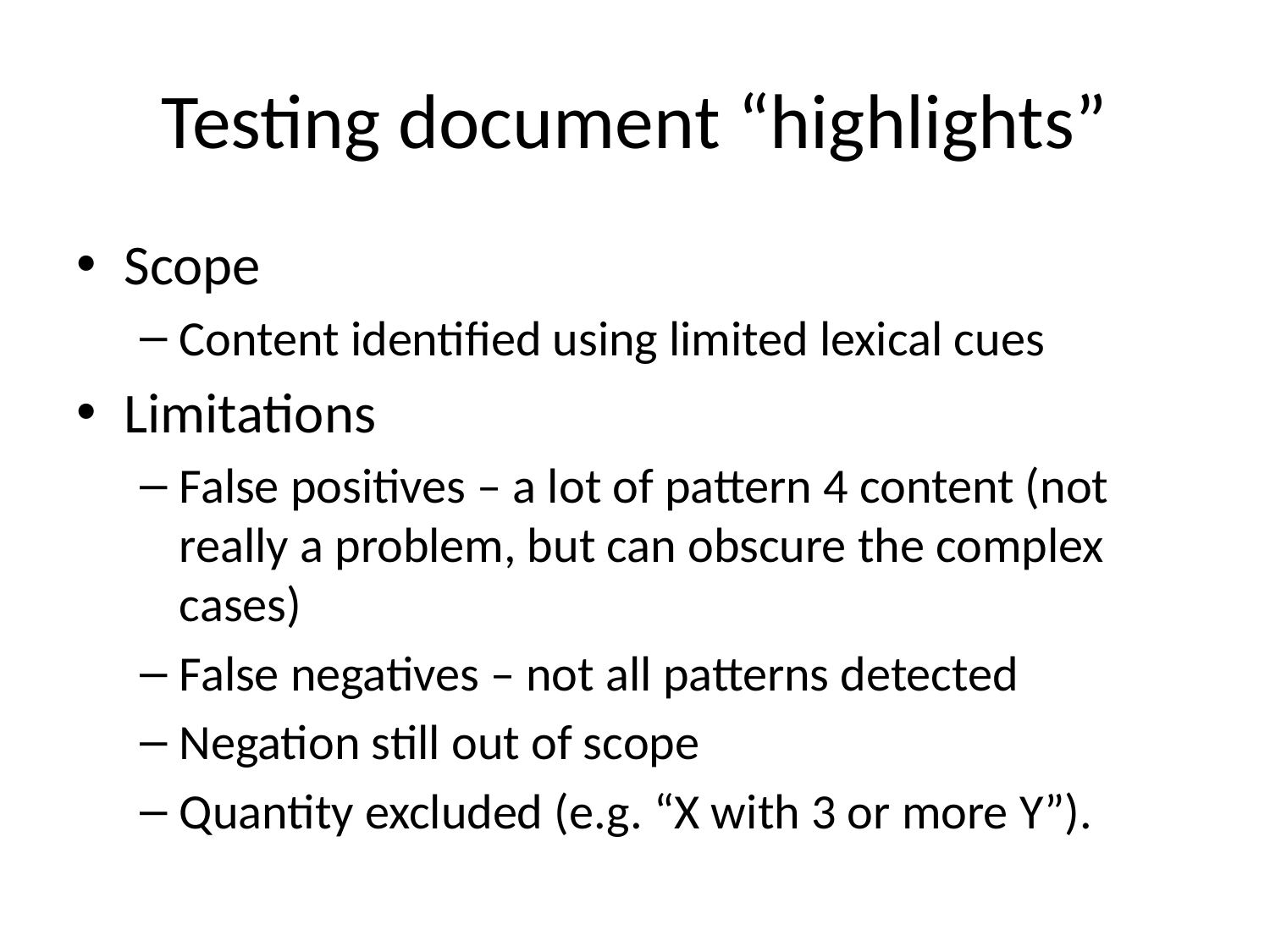

# Testing document “highlights”
Scope
Content identified using limited lexical cues
Limitations
False positives – a lot of pattern 4 content (not really a problem, but can obscure the complex cases)
False negatives – not all patterns detected
Negation still out of scope
Quantity excluded (e.g. “X with 3 or more Y”).